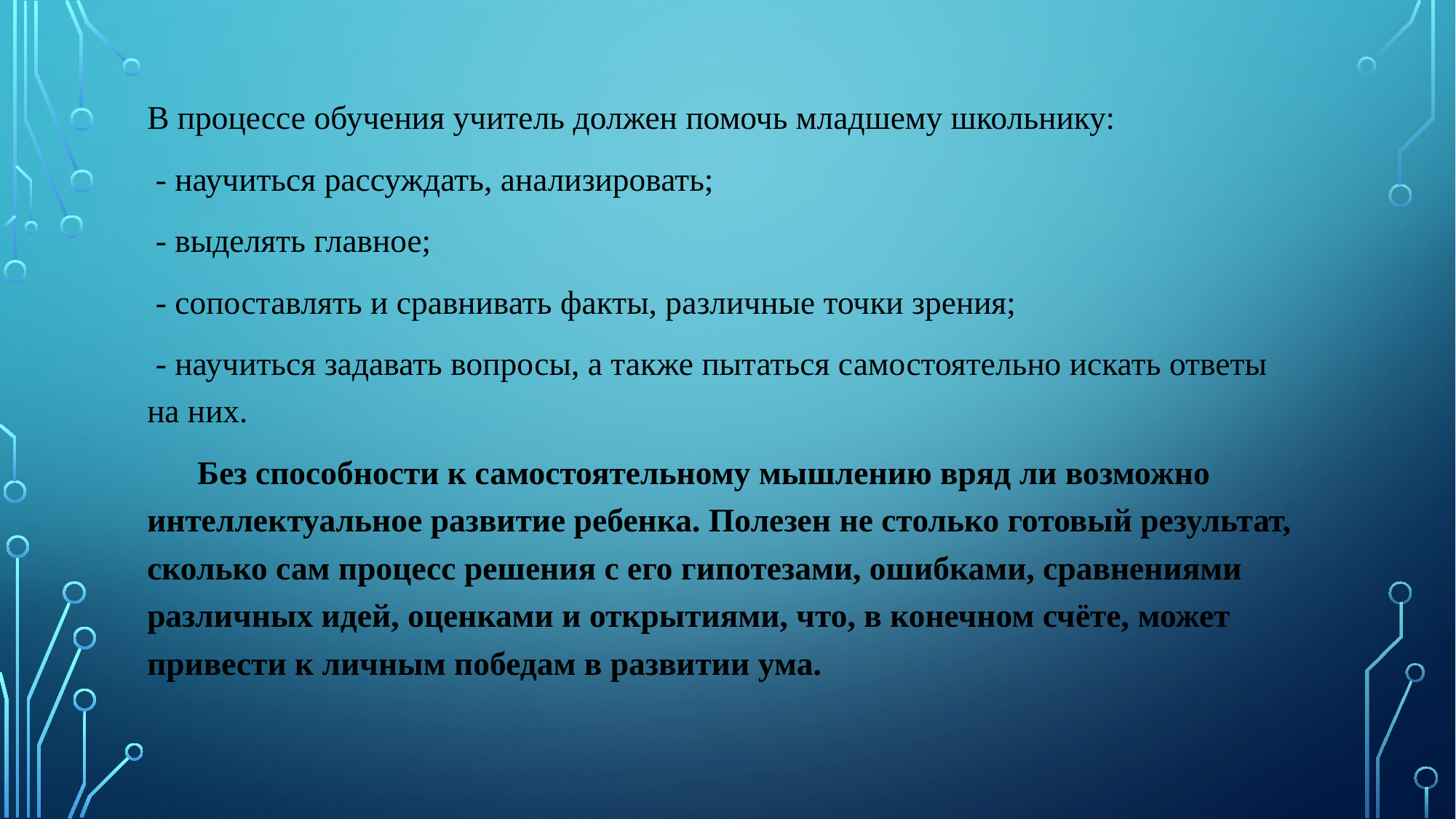

#
В процессе обучения учитель должен помочь младшему школьнику:
 - научиться рассуждать, анализировать;
 - выделять главное;
 - сопоставлять и сравнивать факты, различные точки зрения;
 - научиться задавать вопросы, а также пытаться самостоятельно искать ответы на них.
      Без способности к самостоятельному мышлению вряд ли возможно интеллектуальное развитие ребенка. Полезен не столько готовый результат, сколько сам процесс решения с его гипотезами, ошибками, сравнениями различных идей, оценками и открытиями, что, в конечном счёте, может привести к личным победам в развитии ума.